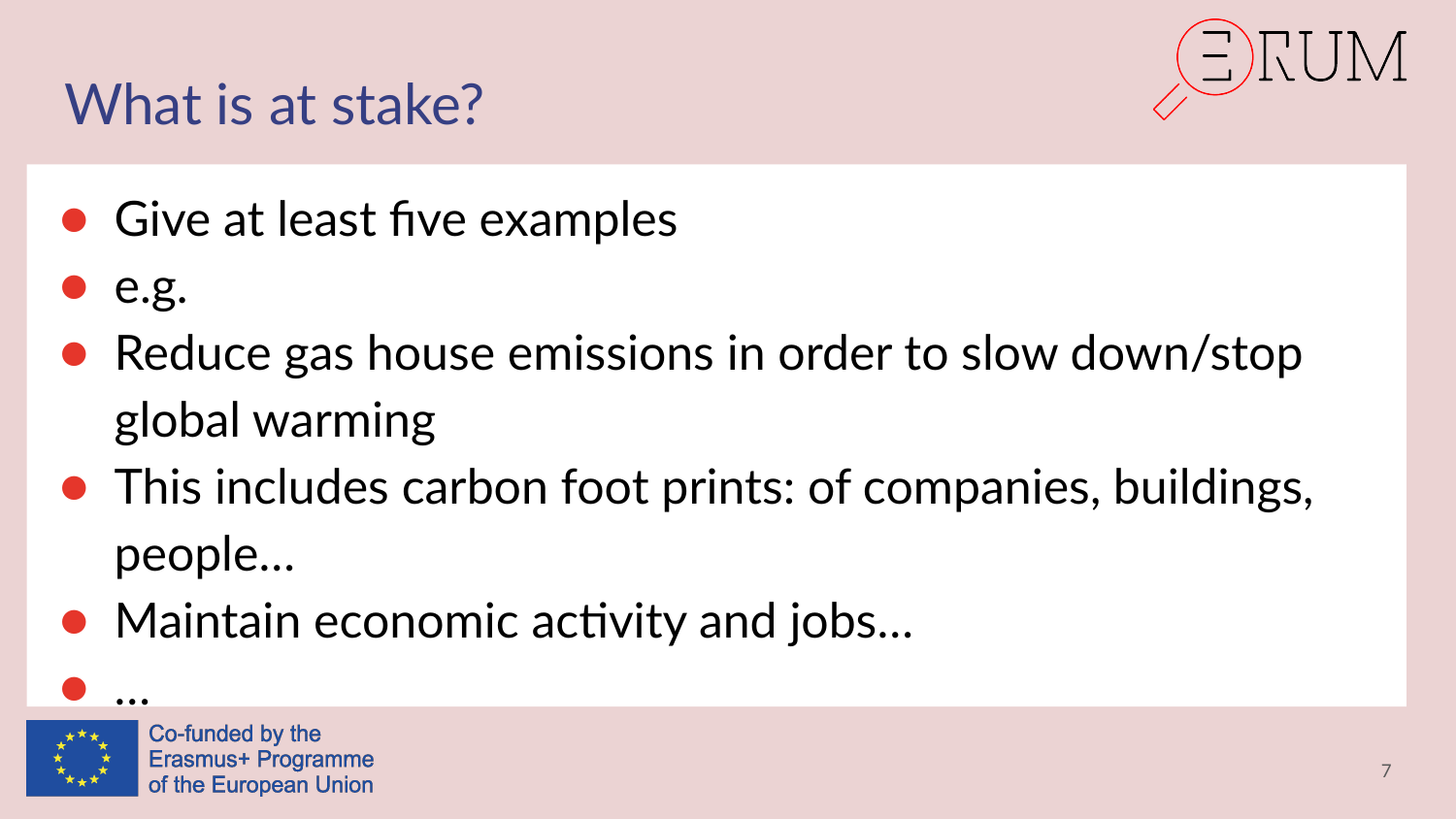

# What is at stake?
Give at least five examples
e.g.
Reduce gas house emissions in order to slow down/stop global warming
This includes carbon foot prints: of companies, buildings, people…
Maintain economic activity and jobs…
…
7